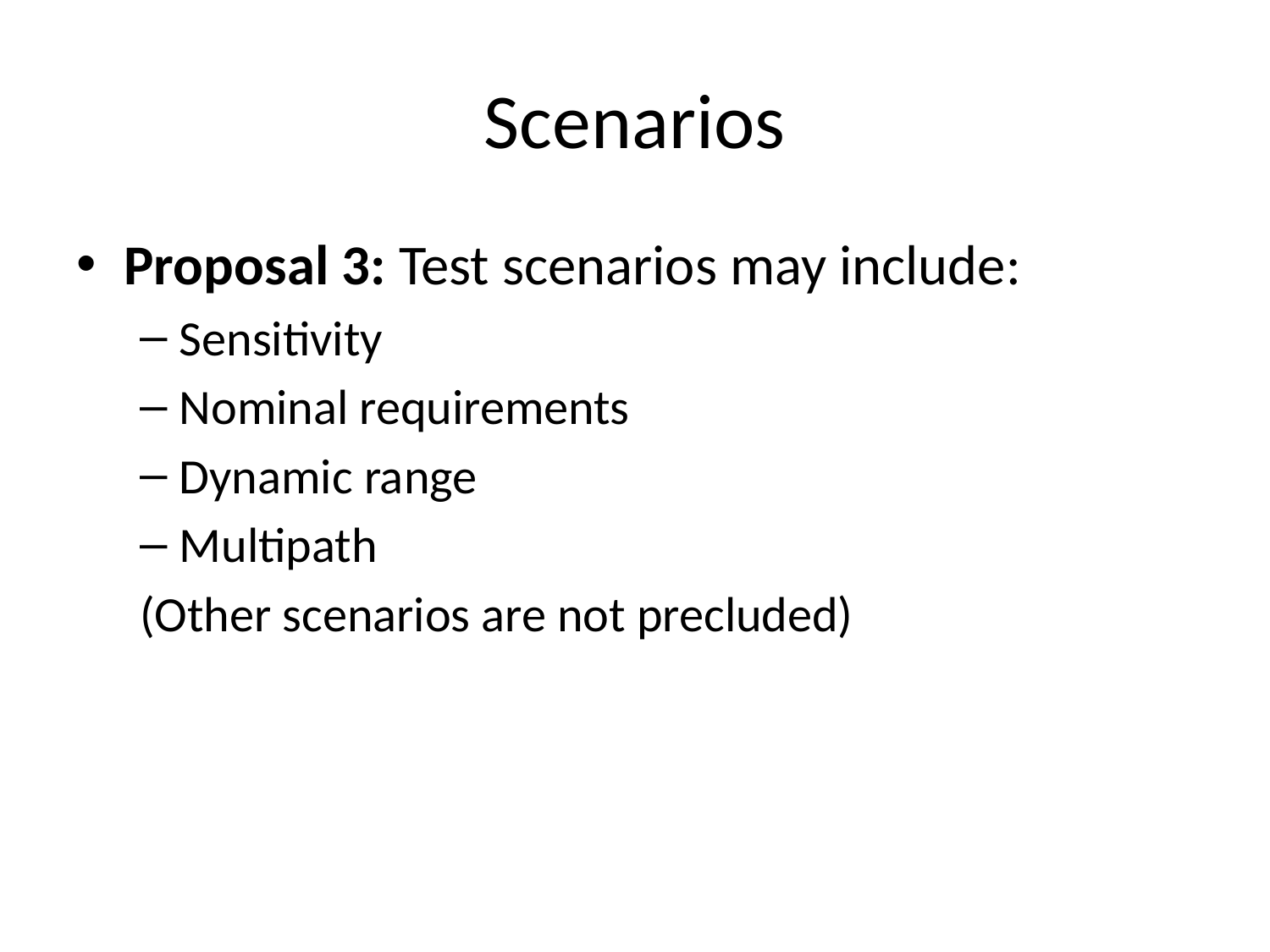

# Scenarios
Proposal 3: Test scenarios may include:
Sensitivity
Nominal requirements
Dynamic range
Multipath
(Other scenarios are not precluded)